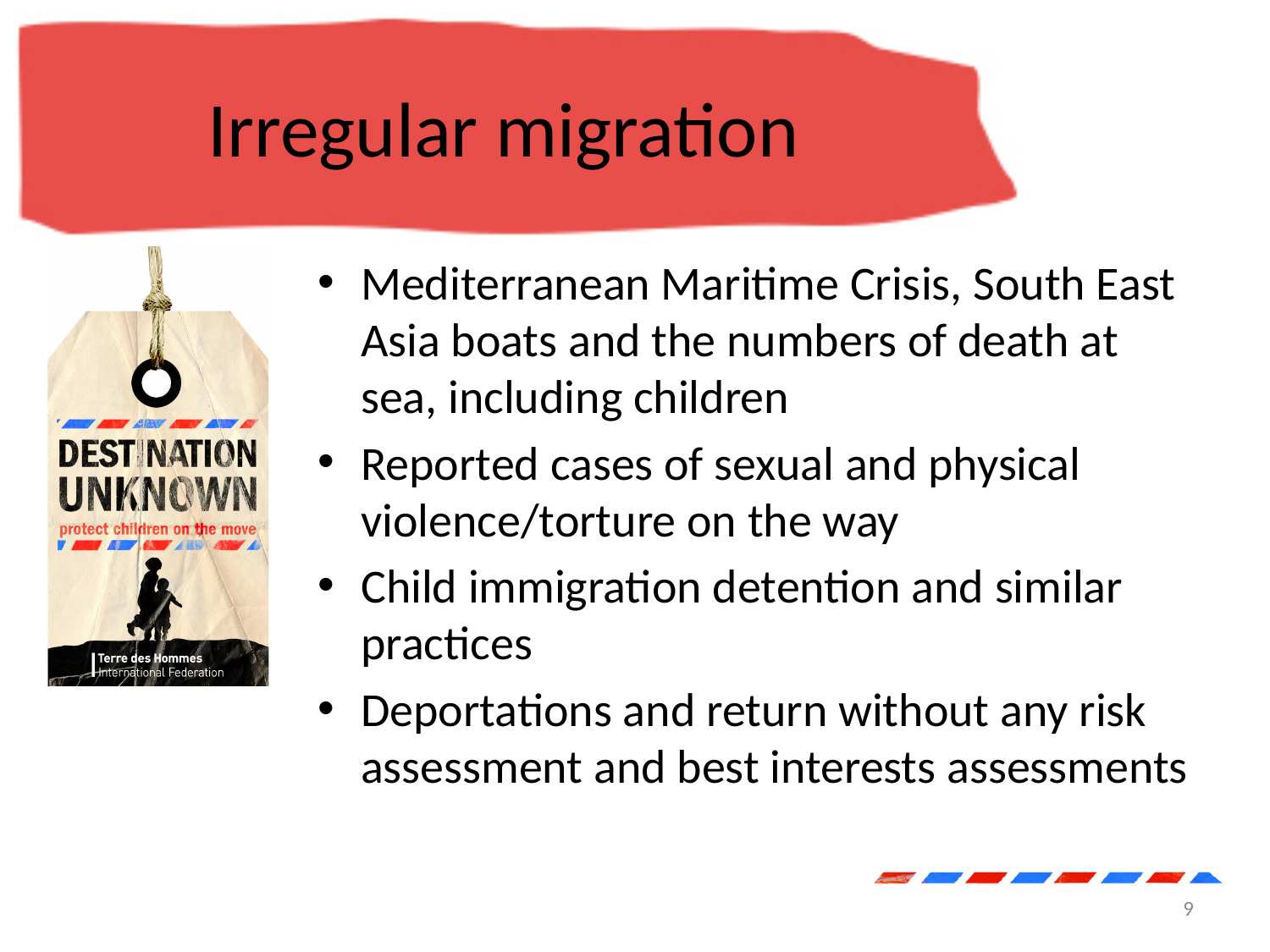

# Irregular migration
Mediterranean Maritime Crisis, South East Asia boats and the numbers of death at sea, including children
Reported cases of sexual and physical violence/torture on the way
Child immigration detention and similar practices
Deportations and return without any risk assessment and best interests assessments
9